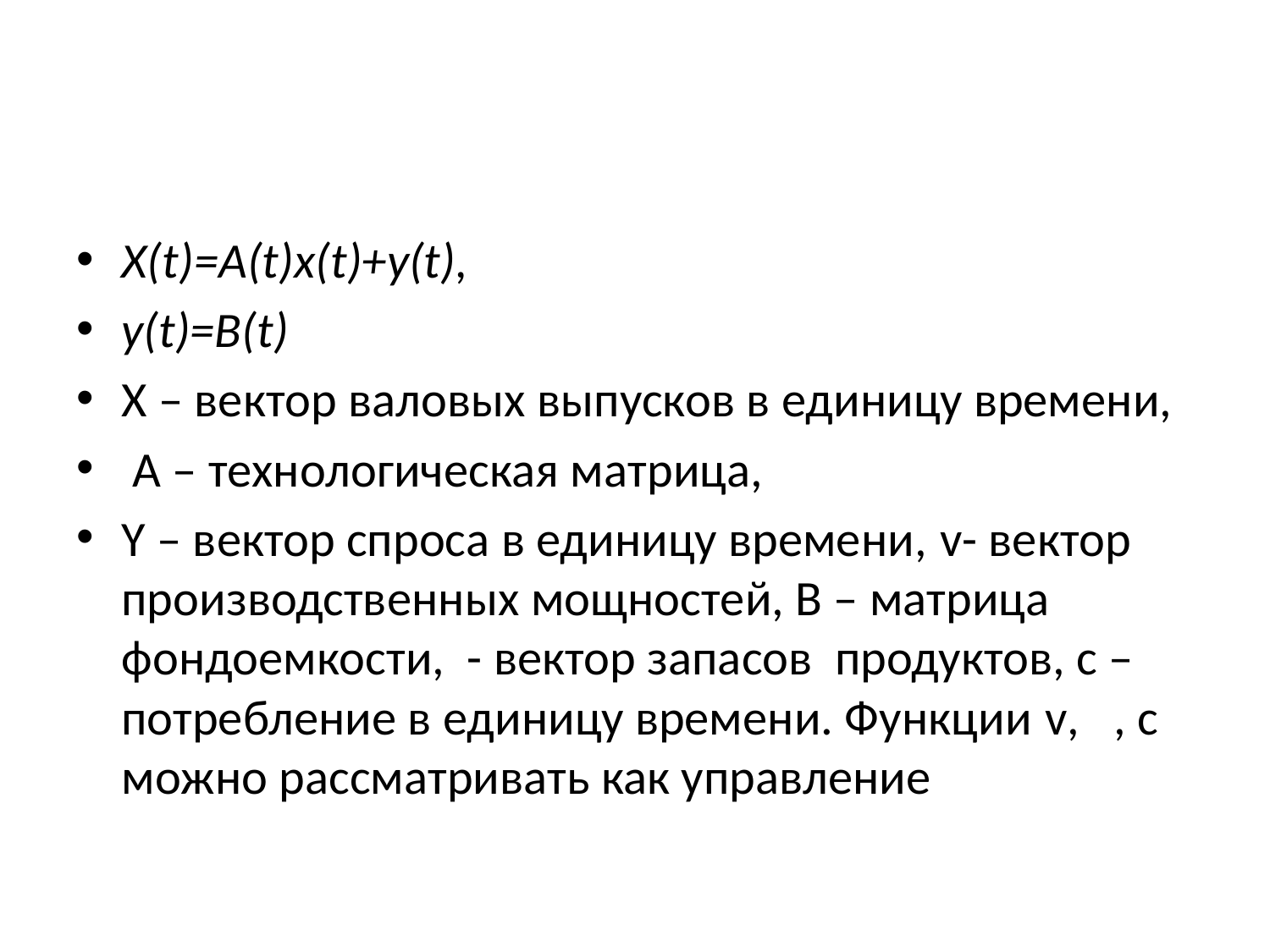

#
X(t)=A(t)x(t)+y(t),
y(t)=B(t)
X – вектор валовых выпусков в единицу времени,
 А – технологическая матрица,
Y – вектор спроса в единицу времени, v- вектор производственных мощностей, В – матрица фондоемкости,  - вектор запасов  продуктов, с – потребление в единицу времени. Функции v,   , с можно рассматривать как управление